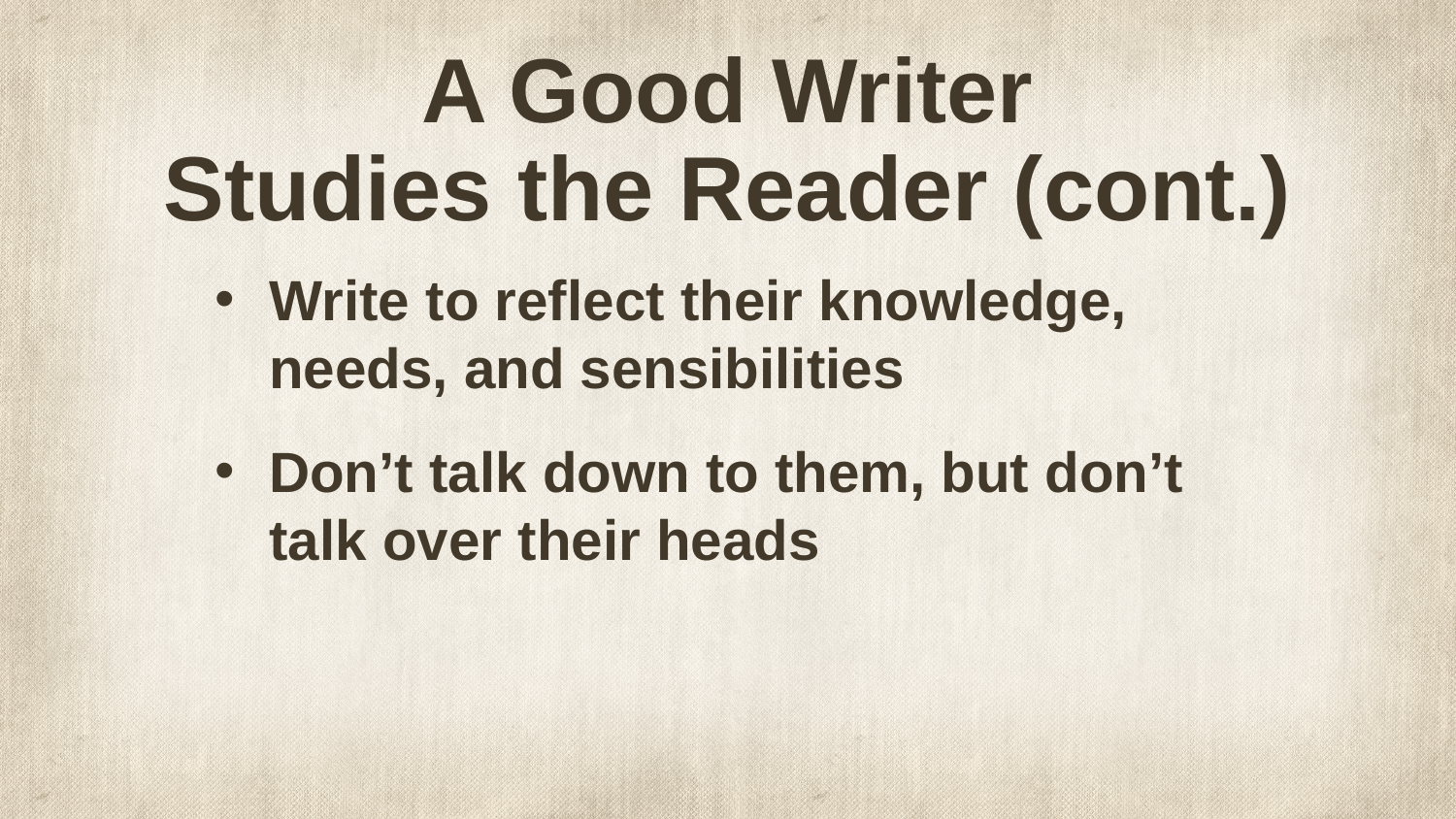

# A Good Writer Studies the Reader (cont.)
Write to reflect their knowledge, needs, and sensibilities
Don’t talk down to them, but don’t talk over their heads